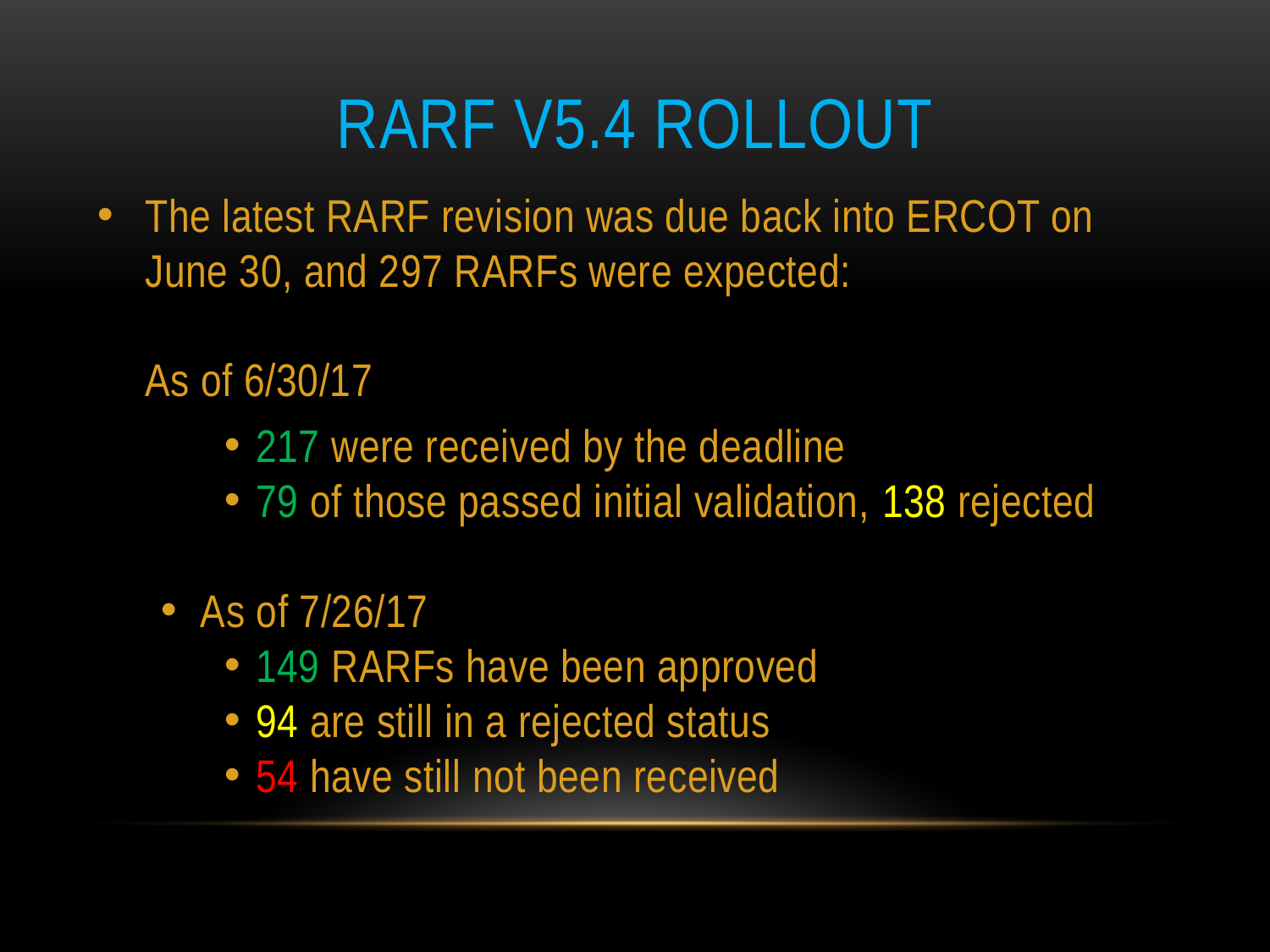

# RARF v5.4 Rollout
The latest RARF revision was due back into ERCOT on June 30, and 297 RARFs were expected:
As of 6/30/17
217 were received by the deadline
79 of those passed initial validation, 138 rejected
As of 7/26/17
149 RARFs have been approved
94 are still in a rejected status
54 have still not been received